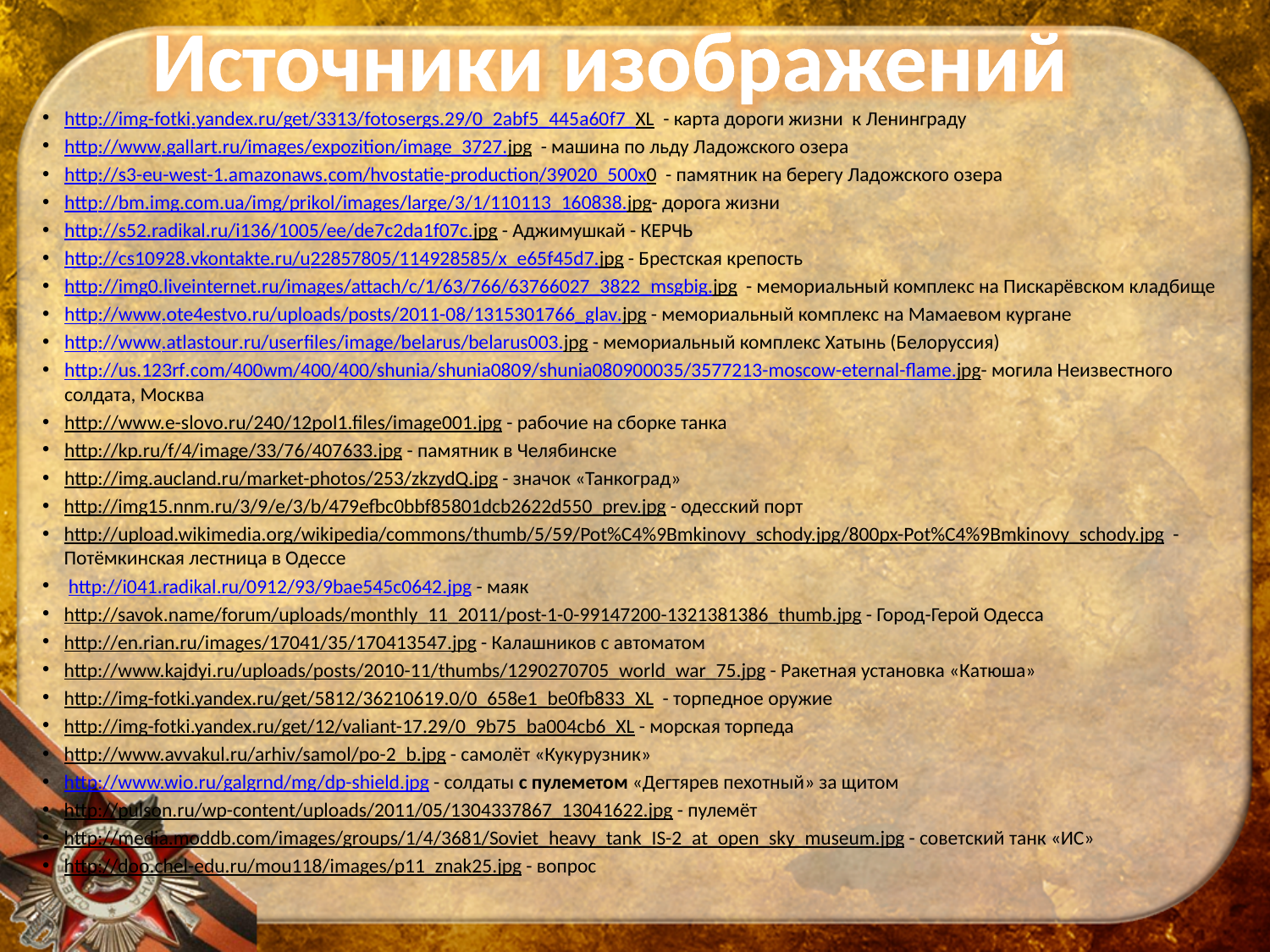

Источники изображений
http://img-fotki.yandex.ru/get/3313/fotosergs.29/0_2abf5_445a60f7_XL  - карта дороги жизни  к Ленинграду
http://www.gallart.ru/images/expozition/image_3727.jpg  - машина по льду Ладожского озера
http://s3-eu-west-1.amazonaws.com/hvostatie-production/39020_500x0  - памятник на берегу Ладожского озера
http://bm.img.com.ua/img/prikol/images/large/3/1/110113_160838.jpg- дорога жизни
http://s52.radikal.ru/i136/1005/ee/de7c2da1f07c.jpg - Аджимушкай - КЕРЧЬ
http://cs10928.vkontakte.ru/u22857805/114928585/x_e65f45d7.jpg - Брестская крепость
http://img0.liveinternet.ru/images/attach/c/1/63/766/63766027_3822_msgbig.jpg  - мемориальный комплекс на Пискарёвском кладбище
http://www.ote4estvo.ru/uploads/posts/2011-08/1315301766_glav.jpg - мемориальный комплекс на Мамаевом кургане
http://www.atlastour.ru/userfiles/image/belarus/belarus003.jpg - мемориальный комплекс Хатынь (Белоруссия)
http://us.123rf.com/400wm/400/400/shunia/shunia0809/shunia080900035/3577213-moscow-eternal-flame.jpg- могила Неизвестного солдата, Москва
http://www.e-slovo.ru/240/12pol1.files/image001.jpg - рабочие на сборке танка
http://kp.ru/f/4/image/33/76/407633.jpg - памятник в Челябинске
http://img.aucland.ru/market-photos/253/zkzydQ.jpg - значок «Танкоград»
http://img15.nnm.ru/3/9/e/3/b/479efbc0bbf85801dcb2622d550_prev.jpg - одесский порт
http://upload.wikimedia.org/wikipedia/commons/thumb/5/59/Pot%C4%9Bmkinovy_schody.jpg/800px-Pot%C4%9Bmkinovy_schody.jpg  - Потёмкинская лестница в Одессе
 http://i041.radikal.ru/0912/93/9bae545c0642.jpg - маяк
http://savok.name/forum/uploads/monthly_11_2011/post-1-0-99147200-1321381386_thumb.jpg - Город-Герой Одесса
http://en.rian.ru/images/17041/35/170413547.jpg - Калашников с автоматом
http://www.kajdyi.ru/uploads/posts/2010-11/thumbs/1290270705_world_war_75.jpg - Ракетная установка «Катюша»
http://img-fotki.yandex.ru/get/5812/36210619.0/0_658e1_be0fb833_XL  - торпедное оружие
http://img-fotki.yandex.ru/get/12/valiant-17.29/0_9b75_ba004cb6_XL - морская торпеда
http://www.avvakul.ru/arhiv/samol/po-2_b.jpg - самолёт «Кукурузник»
http://www.wio.ru/galgrnd/mg/dp-shield.jpg - солдаты с пулеметом «Дегтярев пехотный» за щитом
http://pulson.ru/wp-content/uploads/2011/05/1304337867_13041622.jpg - пулемёт
http://media.moddb.com/images/groups/1/4/3681/Soviet_heavy_tank_IS-2_at_open_sky_museum.jpg - советский танк «ИС»
http://doo.chel-edu.ru/mou118/images/p11_znak25.jpg - вопрос